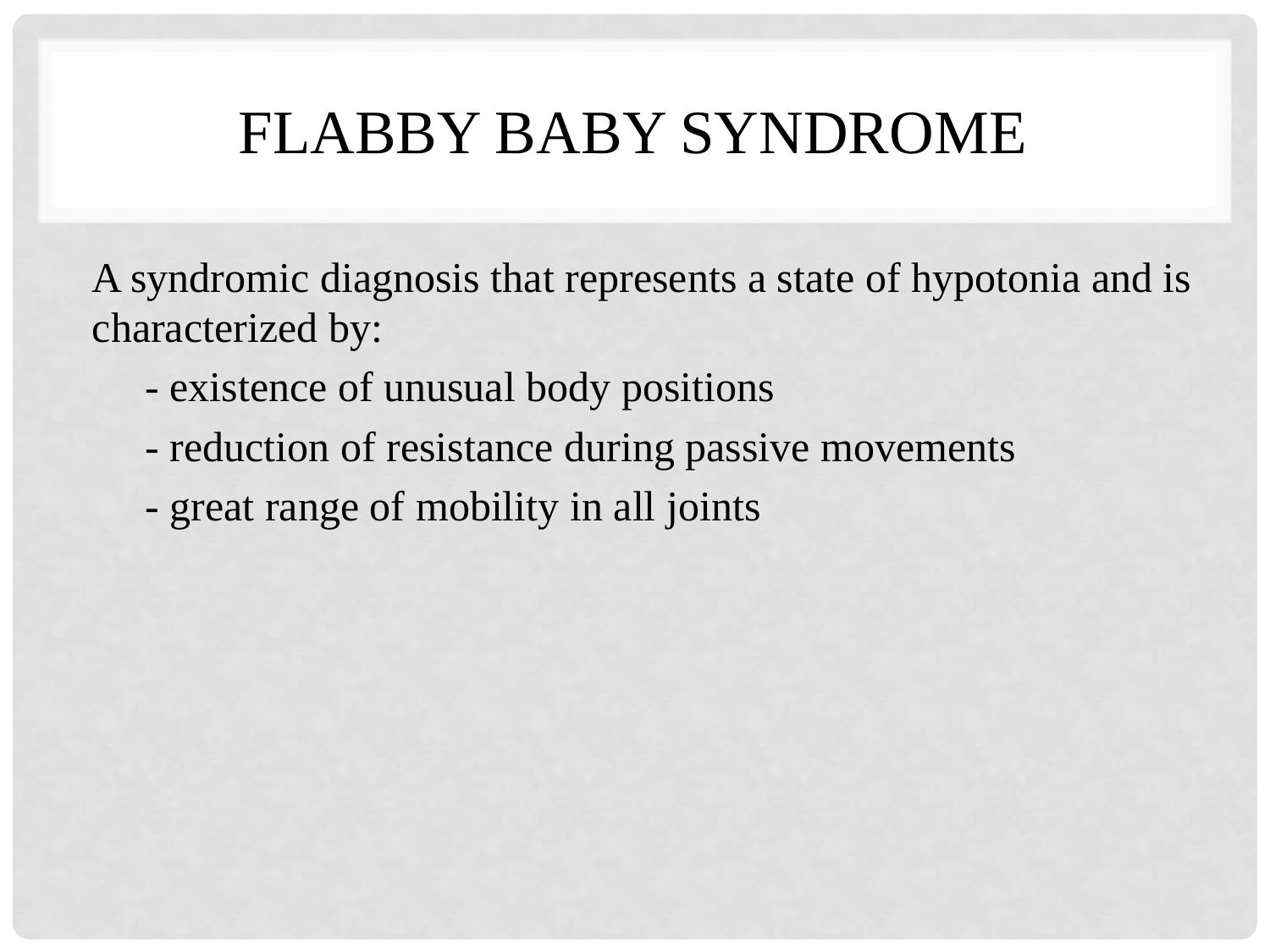

# Flabby baby syndrome
A syndromic diagnosis that represents a state of hypotonia and is characterized by:
     - existence of unusual body positions
     - reduction of resistance during passive movements
     - great range of mobility in all joints